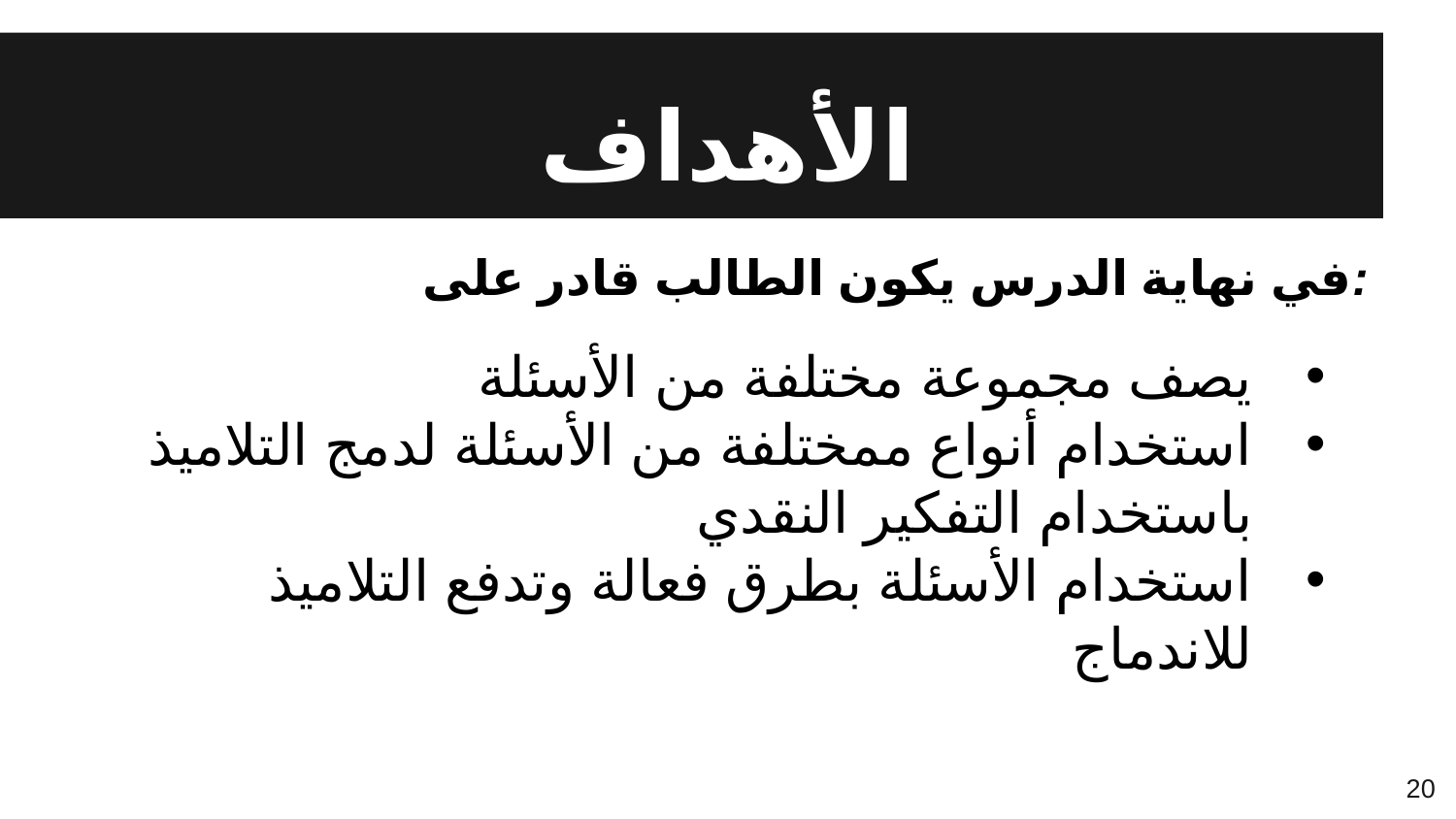

# الأهداف
في نهاية الدرس يكون الطالب قادر على:

يصف مجموعة مختلفة من الأسئلة
استخدام أنواع ممختلفة من الأسئلة لدمج التلاميذ باستخدام التفكير النقدي
استخدام الأسئلة بطرق فعالة وتدفع التلاميذ للاندماج

20